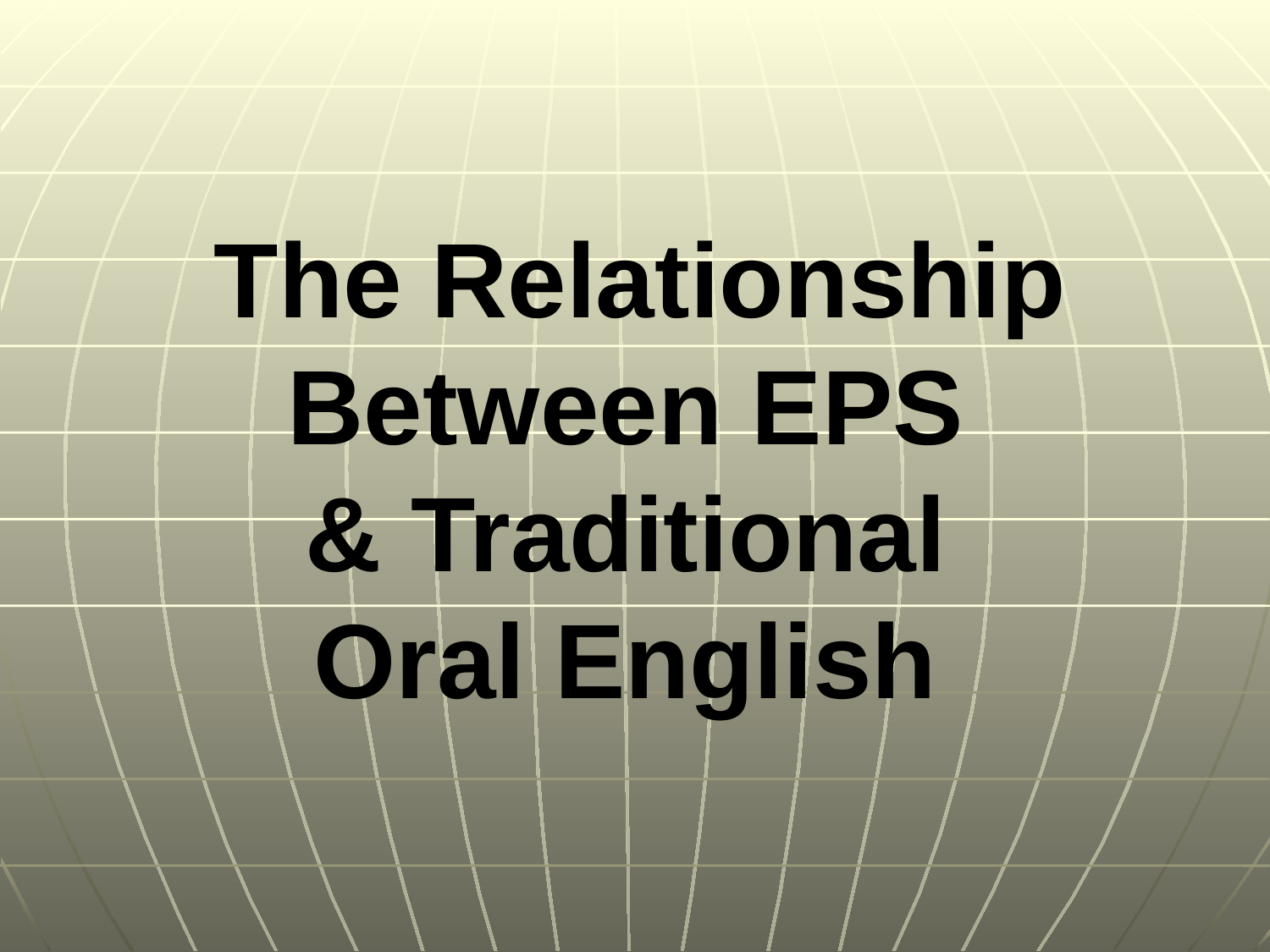

The Relationship Between EPS
& Traditional
Oral English